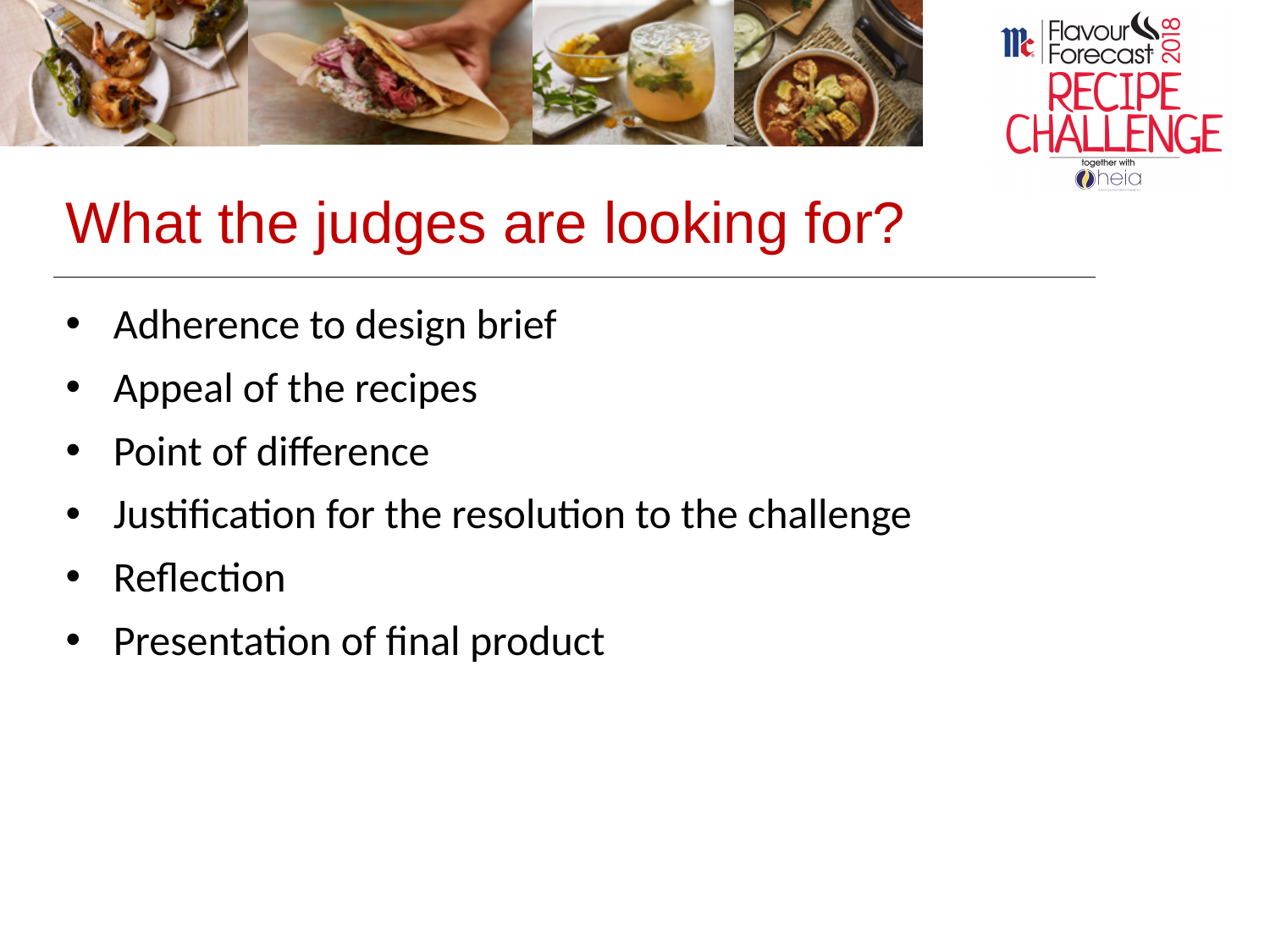

# What the judges are looking for?
Adherence to design brief
Appeal of the recipes
Point of difference
Justification for the resolution to the challenge
Reflection
Presentation of final product